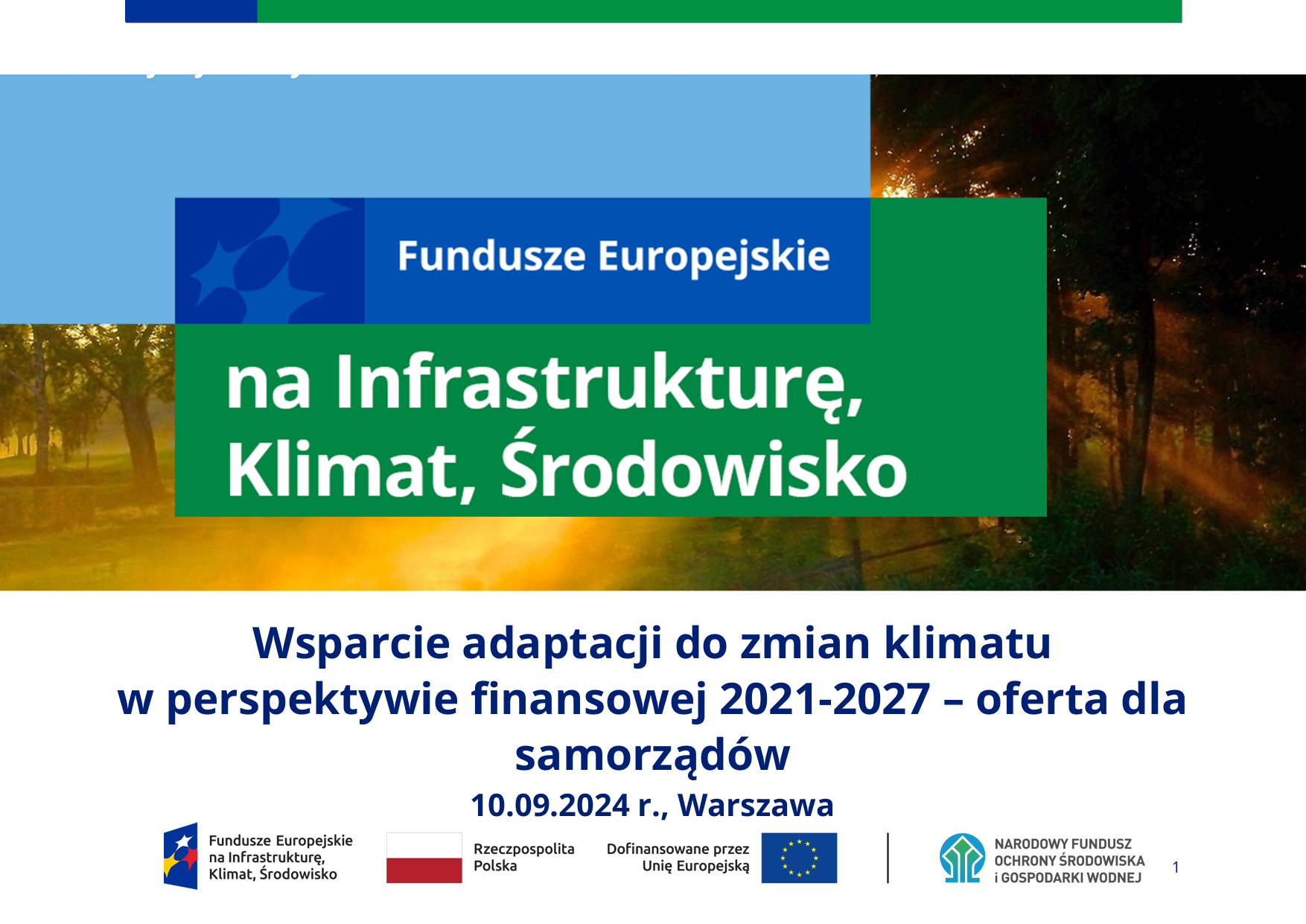

# Slajd tytułowy
Wsparcie adaptacji do zmian klimatu
w perspektywie finansowej 2021-2027 – oferta dla samorządów

10.09.2024 r., Warszawa
1